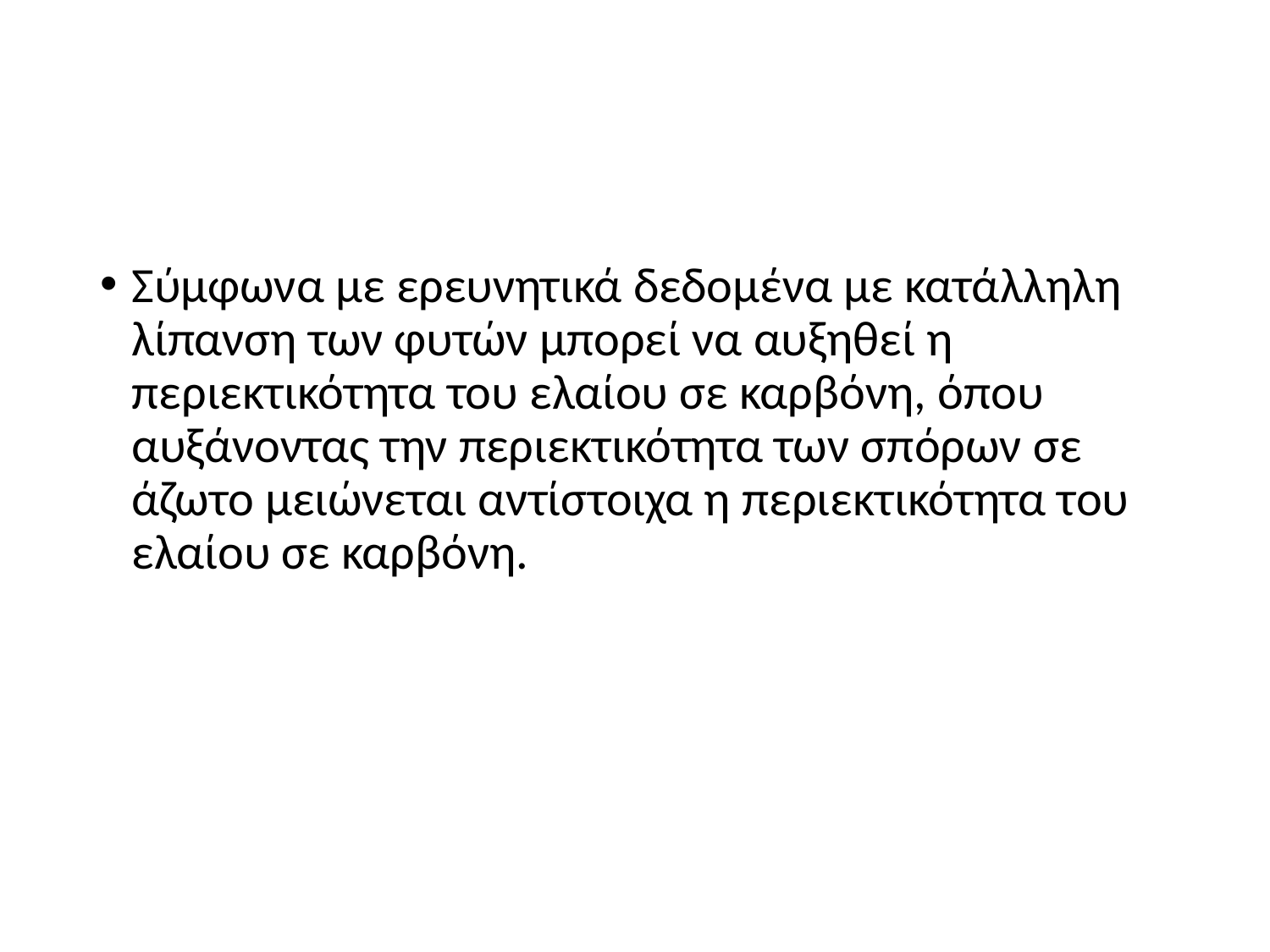

#
Σύμφωνα με ερευνητικά δεδομένα με κατάλληλη λίπανση των φυτών μπορεί να αυξηθεί η περιεκτικότητα του ελαίου σε καρβόνη, όπου αυξάνοντας την περιεκτικότητα των σπόρων σε άζωτο μειώνεται αντίστοιχα η περιεκτικότητα του ελαίου σε καρβόνη.